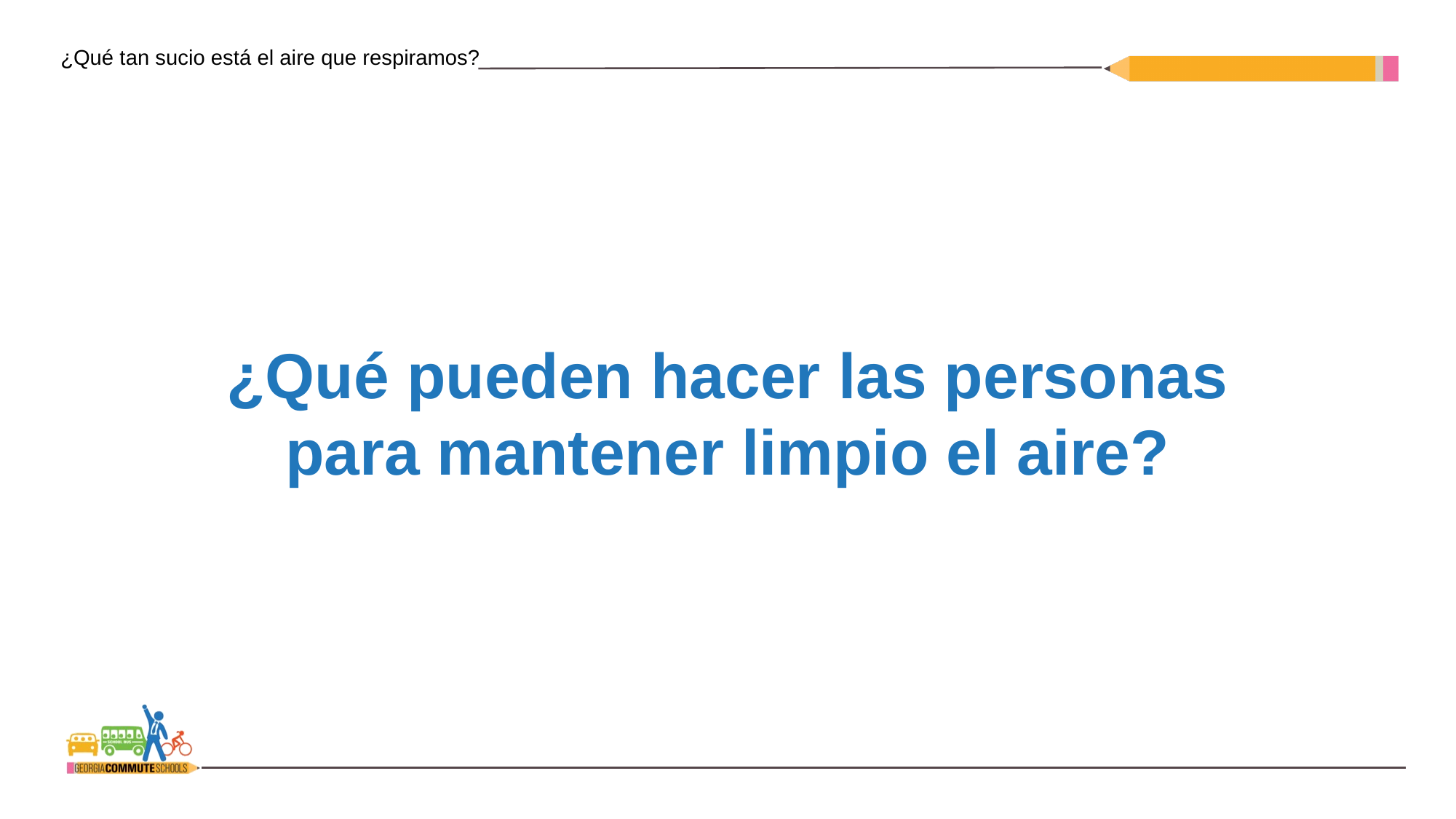

¿Qué pueden hacer las personas para mantener limpio el aire?